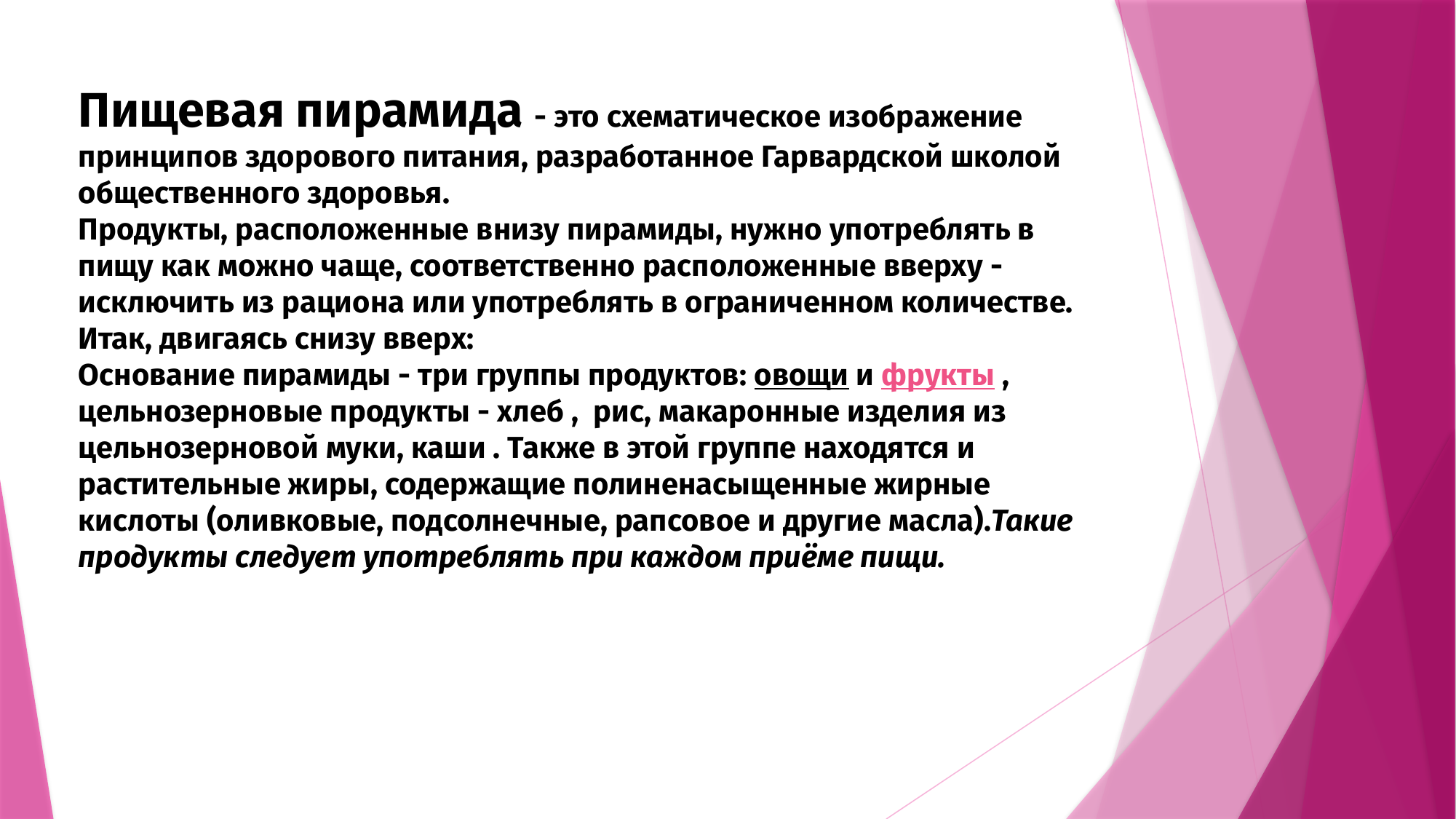

Пищевая пирамида - это схематическое изображение принципов здорового питания, разработанное Гарвардской школой общественного здоровья.
Продукты, расположенные внизу пирамиды, нужно употреблять в пищу как можно чаще, соответственно расположенные вверху - исключить из рациона или употреблять в ограниченном количестве.
Итак, двигаясь снизу вверх:
Основание пирамиды - три группы продуктов: овощи и фрукты , цельнозерновые продукты - хлеб ,  рис, макаронные изделия из цельнозерновой муки, каши . Также в этой группе находятся и растительные жиры, содержащие полиненасыщенные жирные кислоты (оливковые, подсолнечные, рапсовое и другие масла).Такие продукты следует употреблять при каждом приёме пищи.